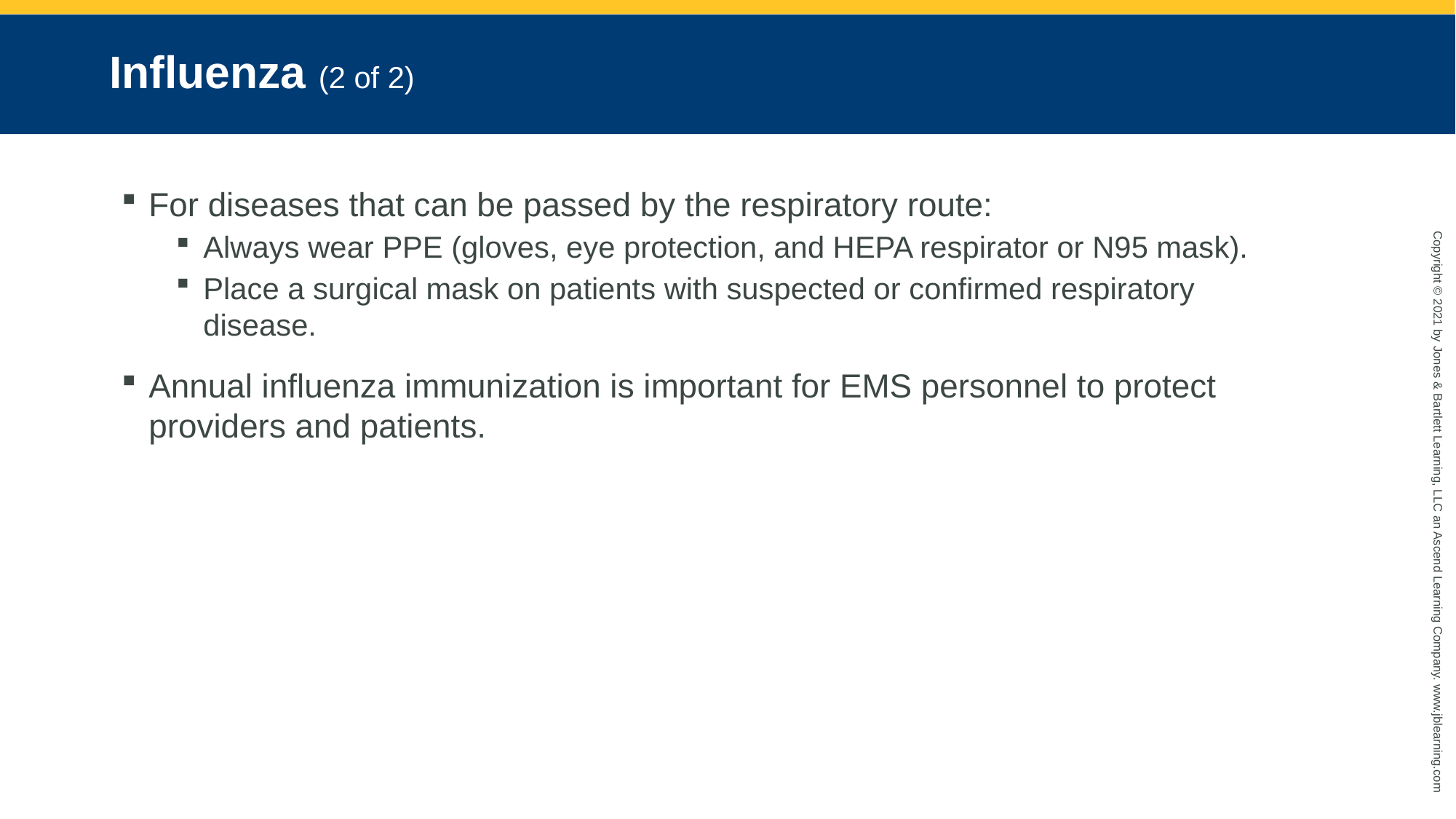

# Influenza (2 of 2)
For diseases that can be passed by the respiratory route:
Always wear PPE (gloves, eye protection, and HEPA respirator or N95 mask).
Place a surgical mask on patients with suspected or confirmed respiratory disease.
Annual influenza immunization is important for EMS personnel to protect providers and patients.